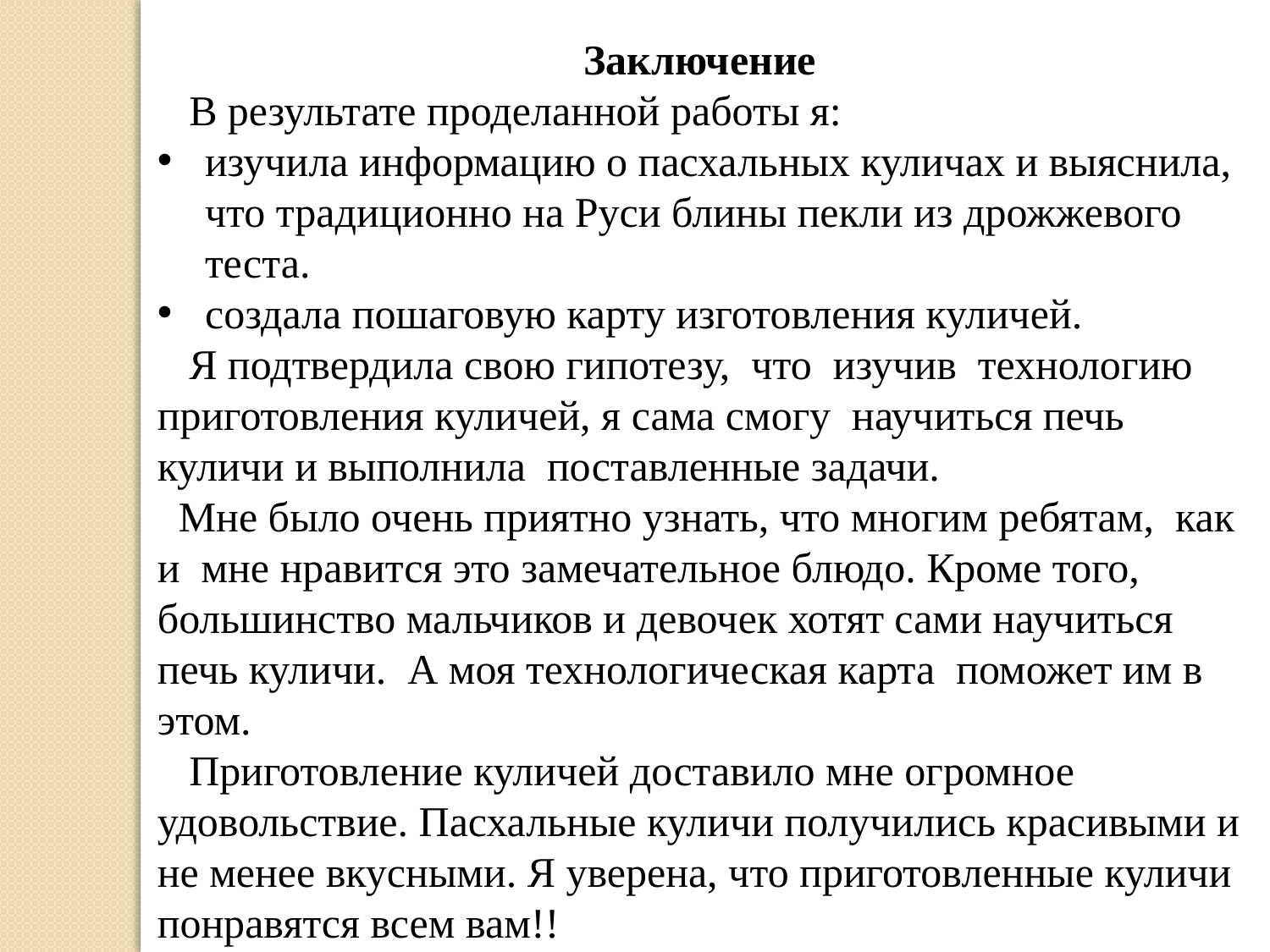

Заключение
   В результате проделанной работы я:
изучила информацию о пасхальных куличах и выяснила, что традиционно на Руси блины пекли из дрожжевого теста.
создала пошаговую карту изготовления куличей.
   Я подтвердила свою гипотезу,  что  изучив  технологию приготовления куличей, я сама смогу  научиться печь куличи и выполнила  поставленные задачи.
  Мне было очень приятно узнать, что многим ребятам,  как и  мне нравится это замечательное блюдо. Кроме того,  большинство мальчиков и девочек хотят сами научиться печь куличи.  А моя технологическая карта  поможет им в этом.
   Приготовление куличей доставило мне огромное удовольствие. Пасхальные куличи получились красивыми и не менее вкусными. Я уверена, что приготовленные куличи понравятся всем вам!!